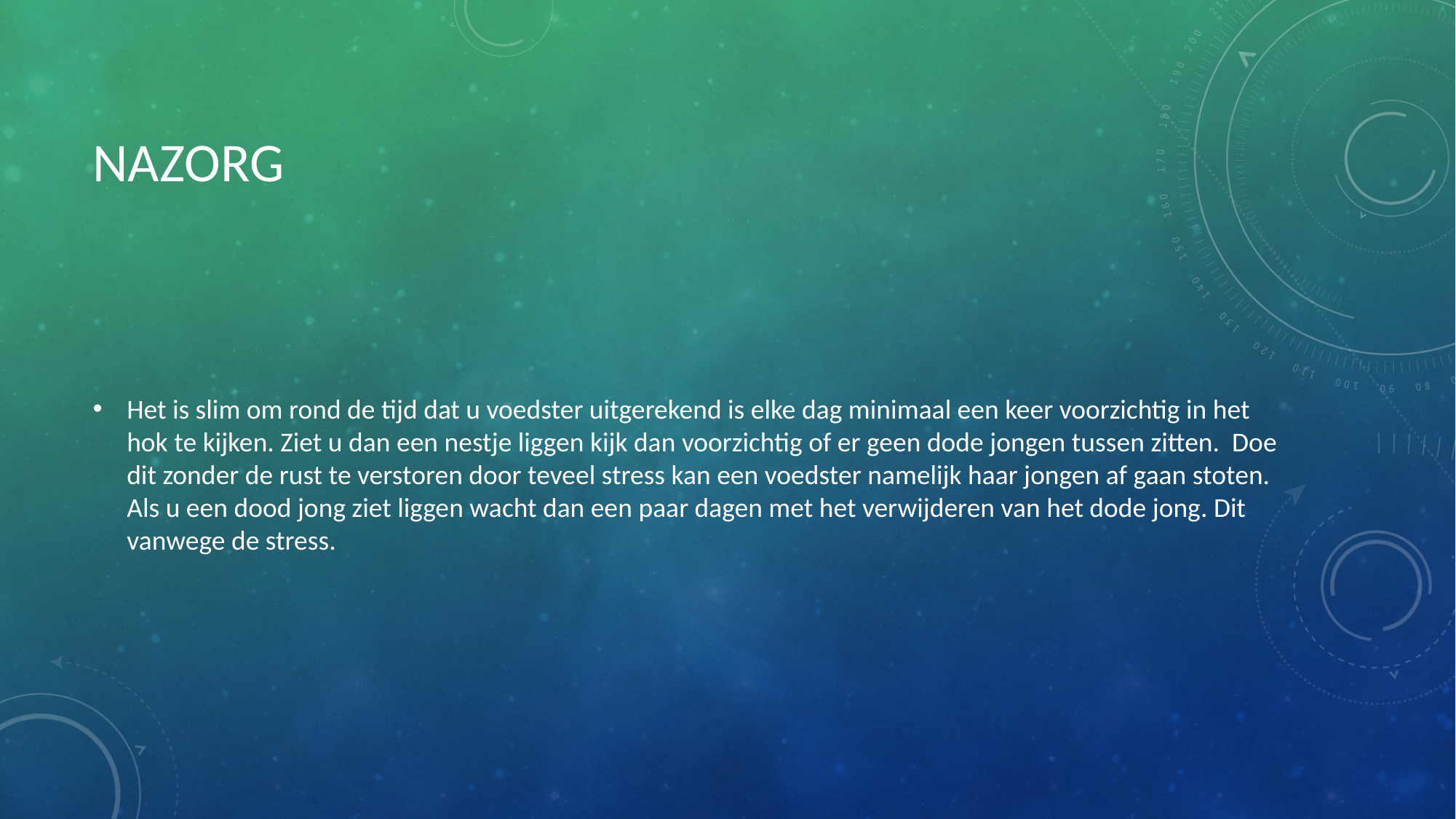

# nazorg
Het is slim om rond de tijd dat u voedster uitgerekend is elke dag minimaal een keer voorzichtig in het hok te kijken. Ziet u dan een nestje liggen kijk dan voorzichtig of er geen dode jongen tussen zitten.  Doe dit zonder de rust te verstoren door teveel stress kan een voedster namelijk haar jongen af gaan stoten. Als u een dood jong ziet liggen wacht dan een paar dagen met het verwijderen van het dode jong. Dit vanwege de stress.